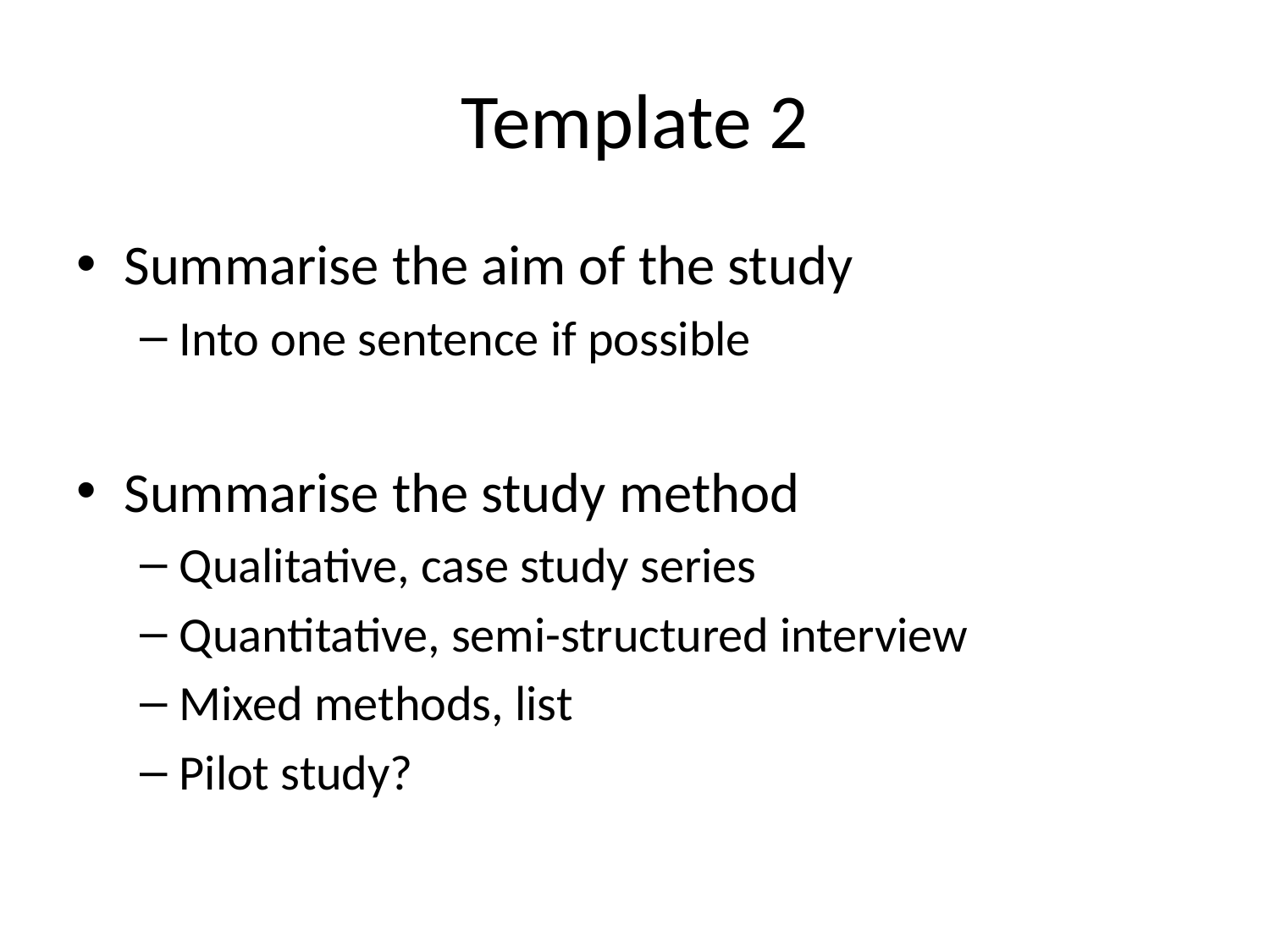

# Template 2
Summarise the aim of the study
Into one sentence if possible

Summarise the study method
Qualitative, case study series
Quantitative, semi-structured interview
Mixed methods, list
Pilot study?